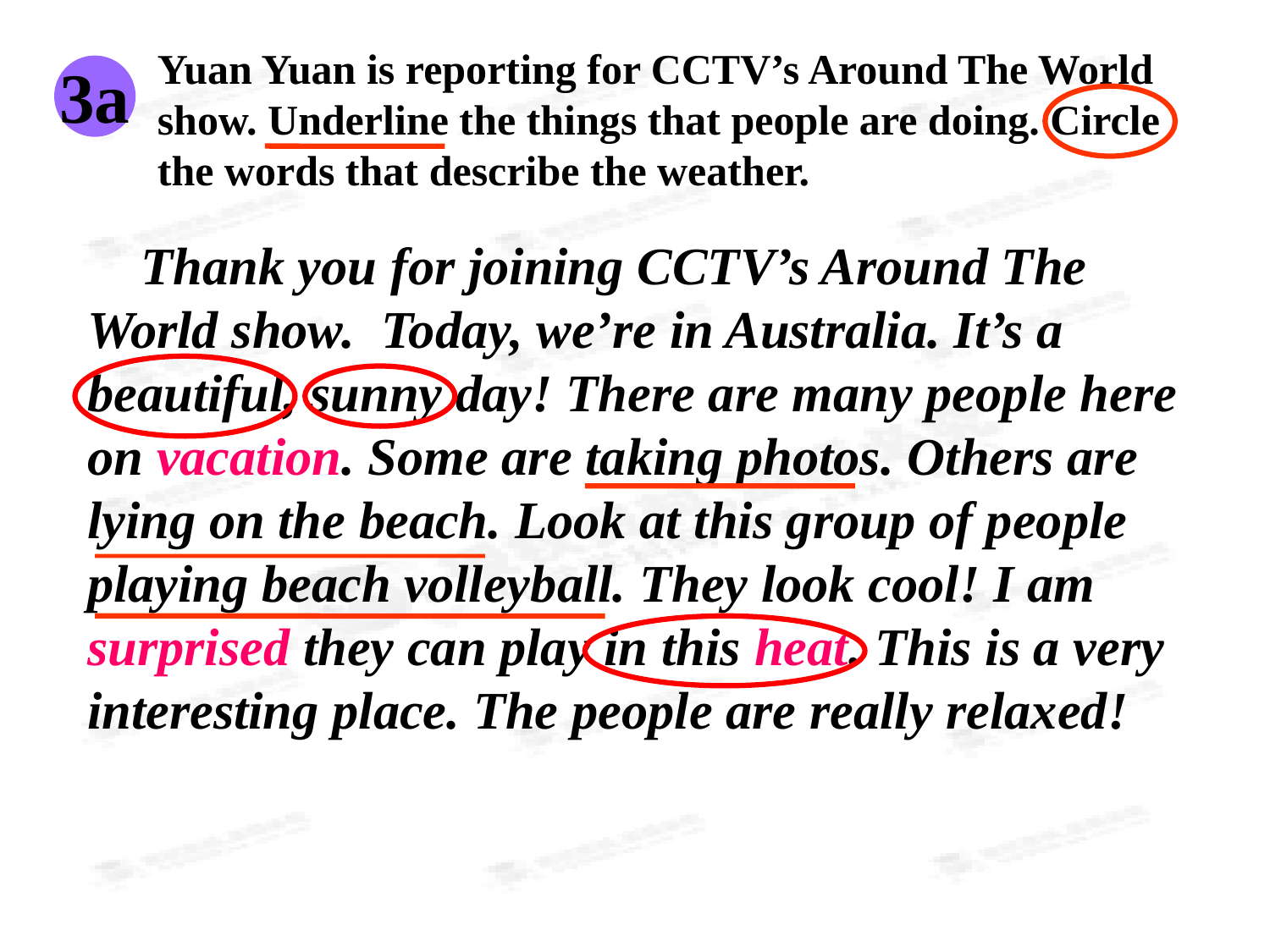

Yuan Yuan is reporting for CCTV’s Around The World show. Underline the things that people are doing. Circle the words that describe the weather.
3a

    Thank you for joining CCTV’s Around The World show.  Today, we’re in Australia. It’s a beautiful, sunny day! There are many people here on vacation. Some are taking photos. Others are lying on the beach. Look at this group of people playing beach volleyball. They look cool! I am surprised they can play in this heat. This is a very interesting place. The people are really relaxed!